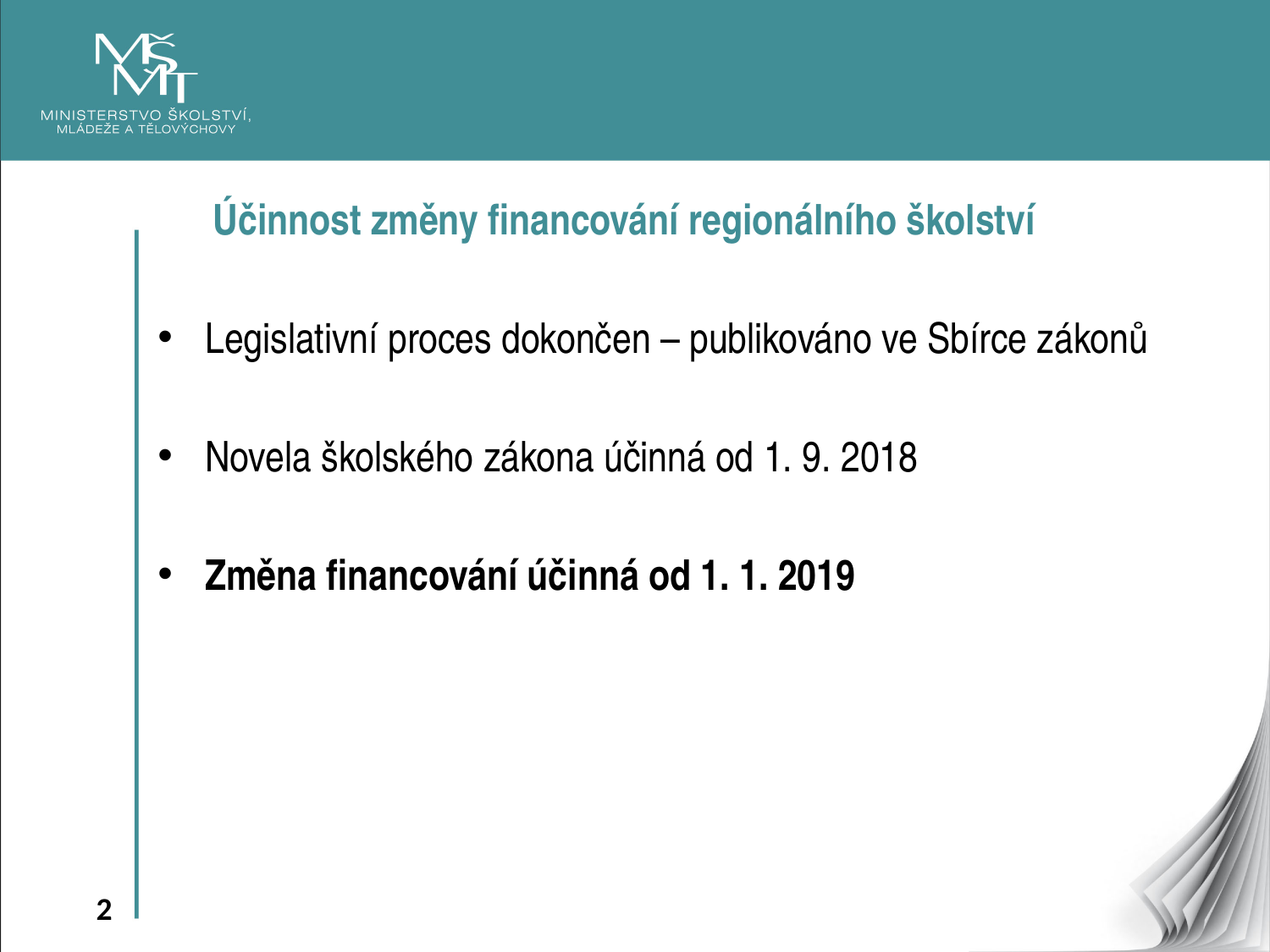

Účinnost změny financování regionálního školství

Legislativní proces dokončen – publikováno ve Sbírce zákonů

Novela školského zákona účinná od 1. 9. 2018

Změna financování účinná od 1. 1. 2019